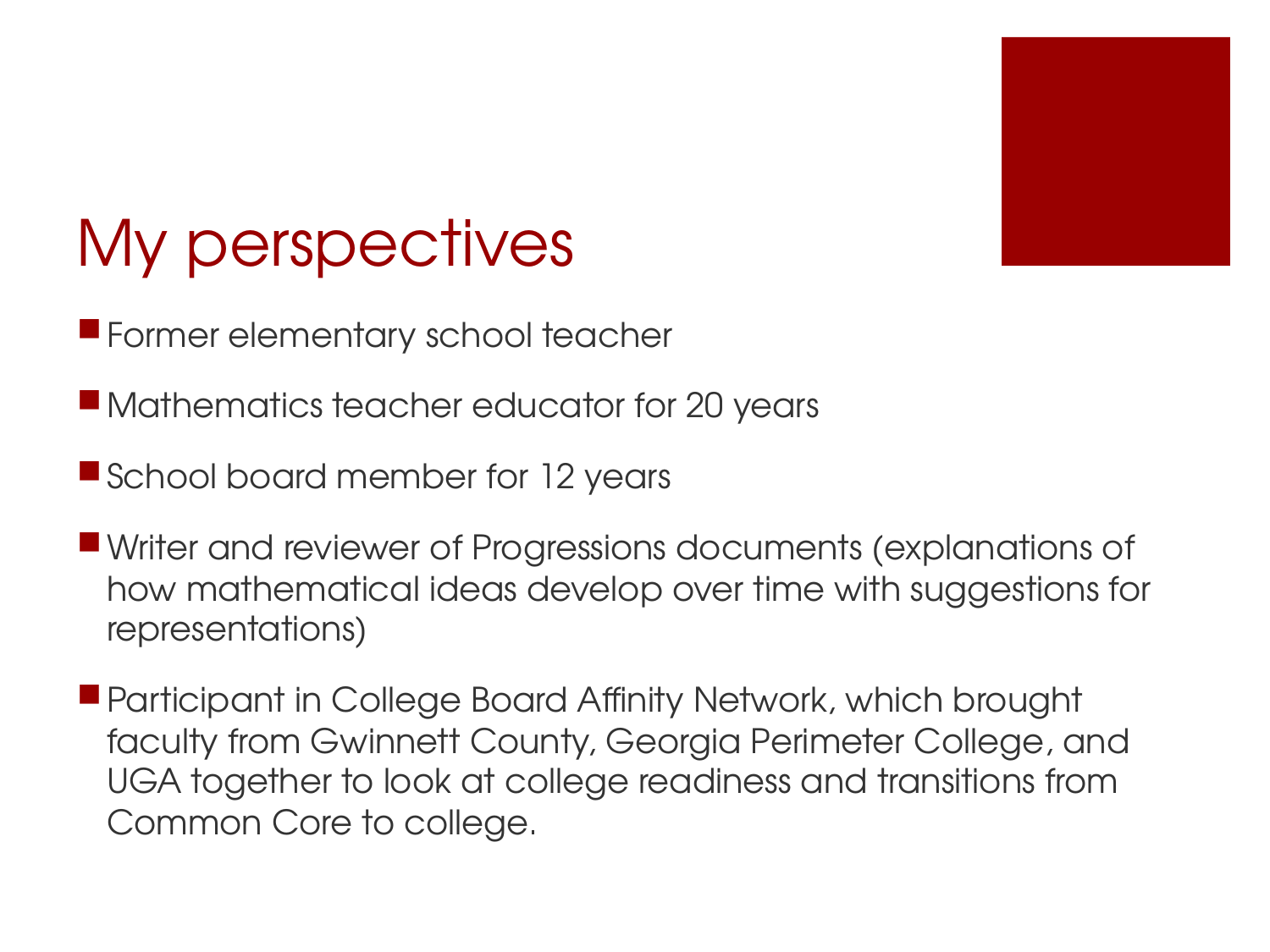

# My perspectives
Former elementary school teacher
Mathematics teacher educator for 20 years
School board member for 12 years
Writer and reviewer of Progressions documents (explanations of how mathematical ideas develop over time with suggestions for representations)
Participant in College Board Affinity Network, which brought faculty from Gwinnett County, Georgia Perimeter College, and UGA together to look at college readiness and transitions from Common Core to college.